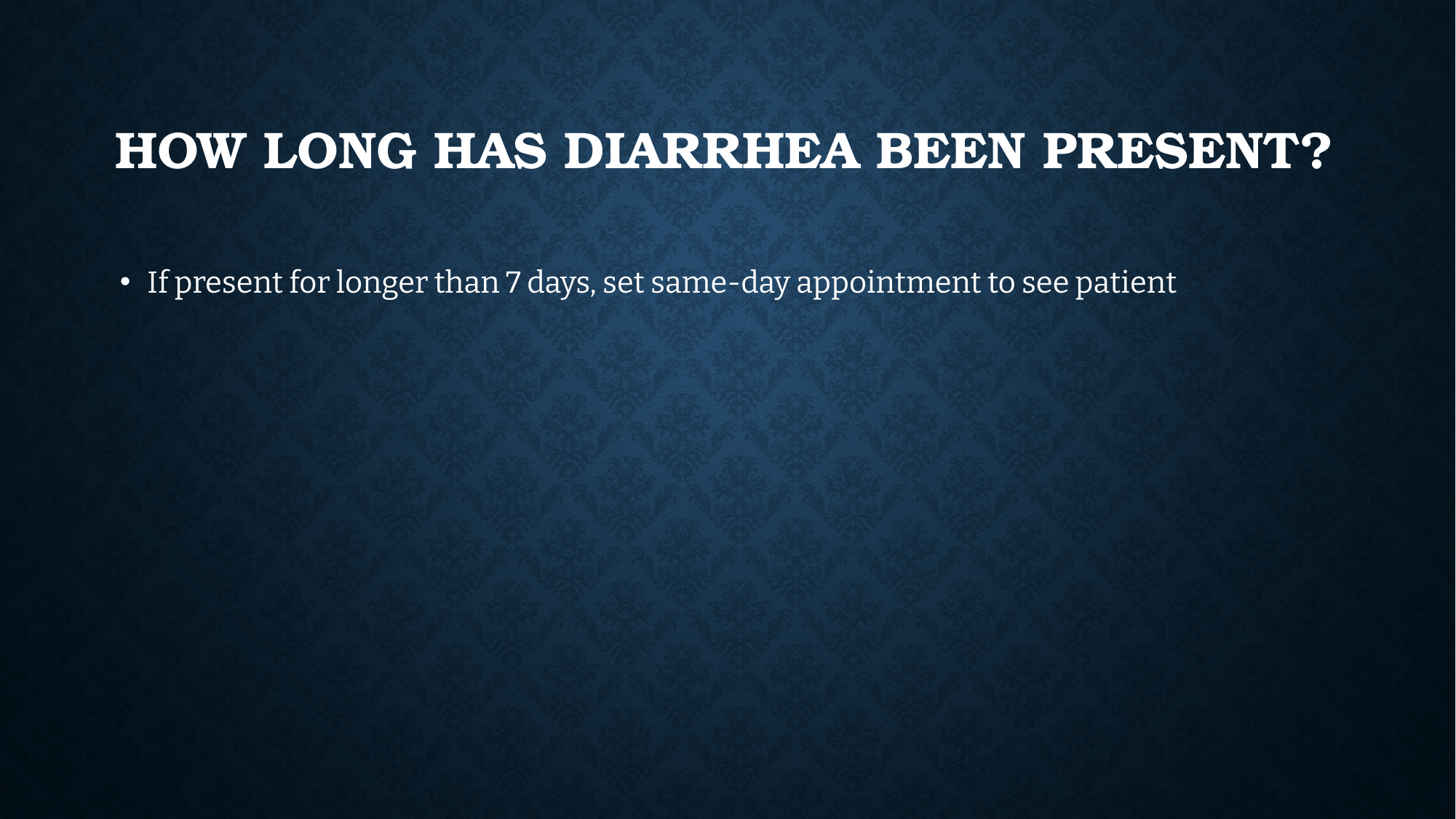

# How long has diarrhea been present?
If present for longer than 7 days, set same-day appointment to see patient